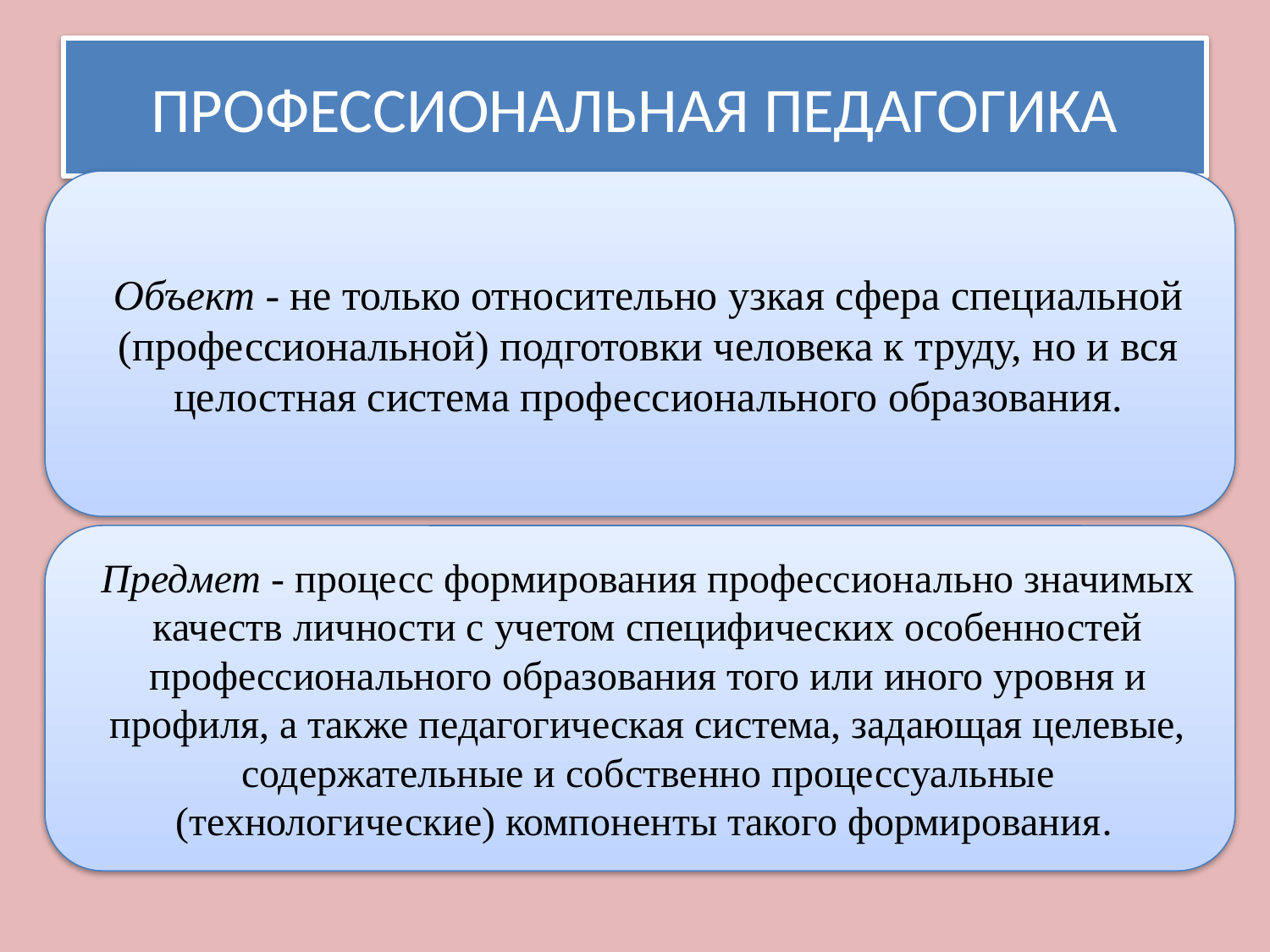

# ПРОФЕССИОНАЛЬНАЯ ПЕДАГОГИКА
Объект - не только относительно узкая сфера специальной (профессиональной) подготовки человека к труду, но и вся целостная система профессионального образования.
Предмет - процесс формирования профессионально значимых качеств личности с учетом специфических особенностей профессионального образования того или иного уровня и профиля, а также педагогическая система, задающая целевые, содержательные и собственно процессуальные (технологические) компоненты такого формирования.